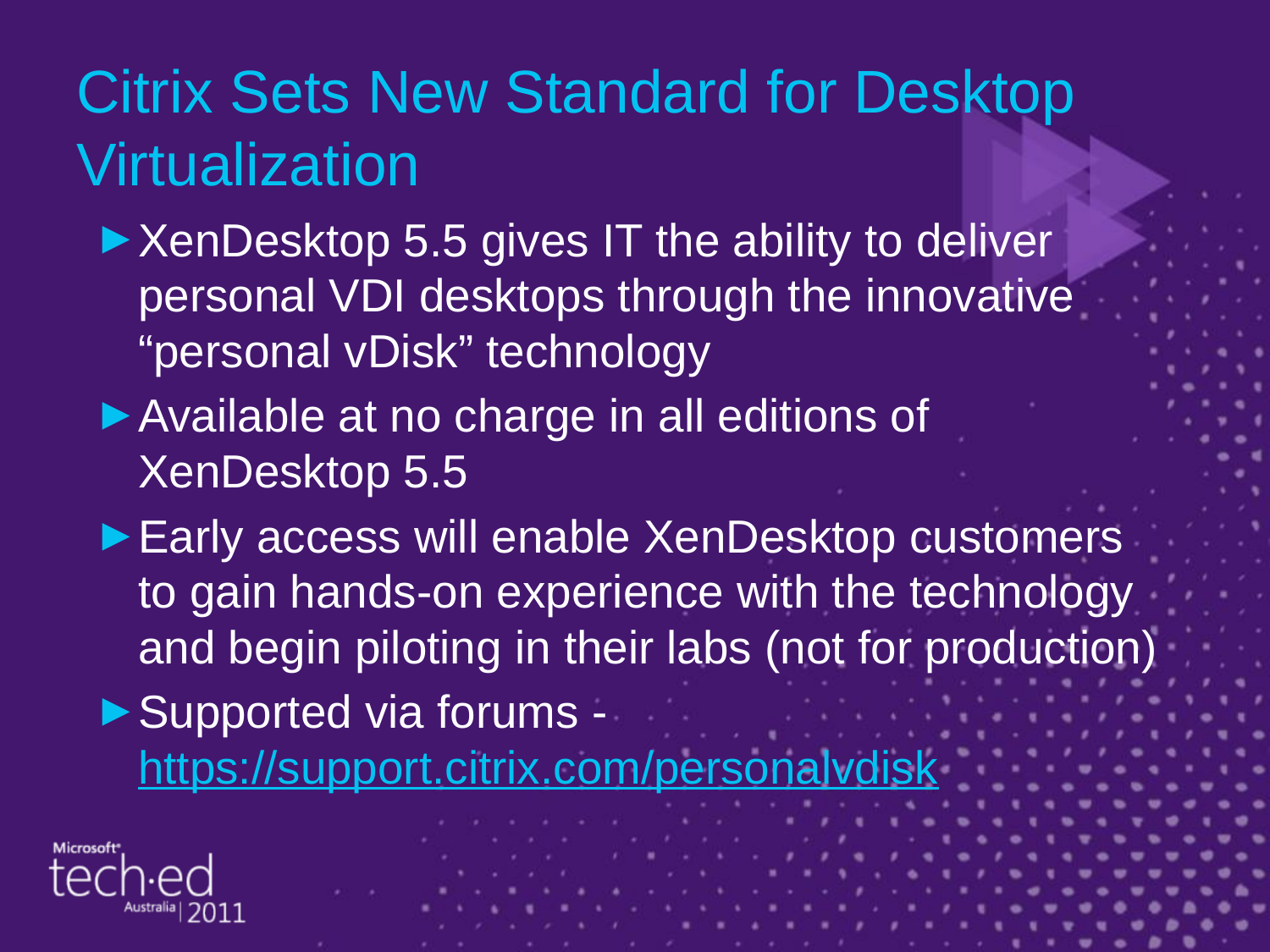

# Citrix Sets New Standard for Desktop Virtualization
XenDesktop 5.5 gives IT the ability to deliver personal VDI desktops through the innovative “personal vDisk” technology
Available at no charge in all editions of XenDesktop 5.5
Early access will enable XenDesktop customers to gain hands-on experience with the technology and begin piloting in their labs (not for production)
Supported via forums - https://support.citrix.com/personalvdisk